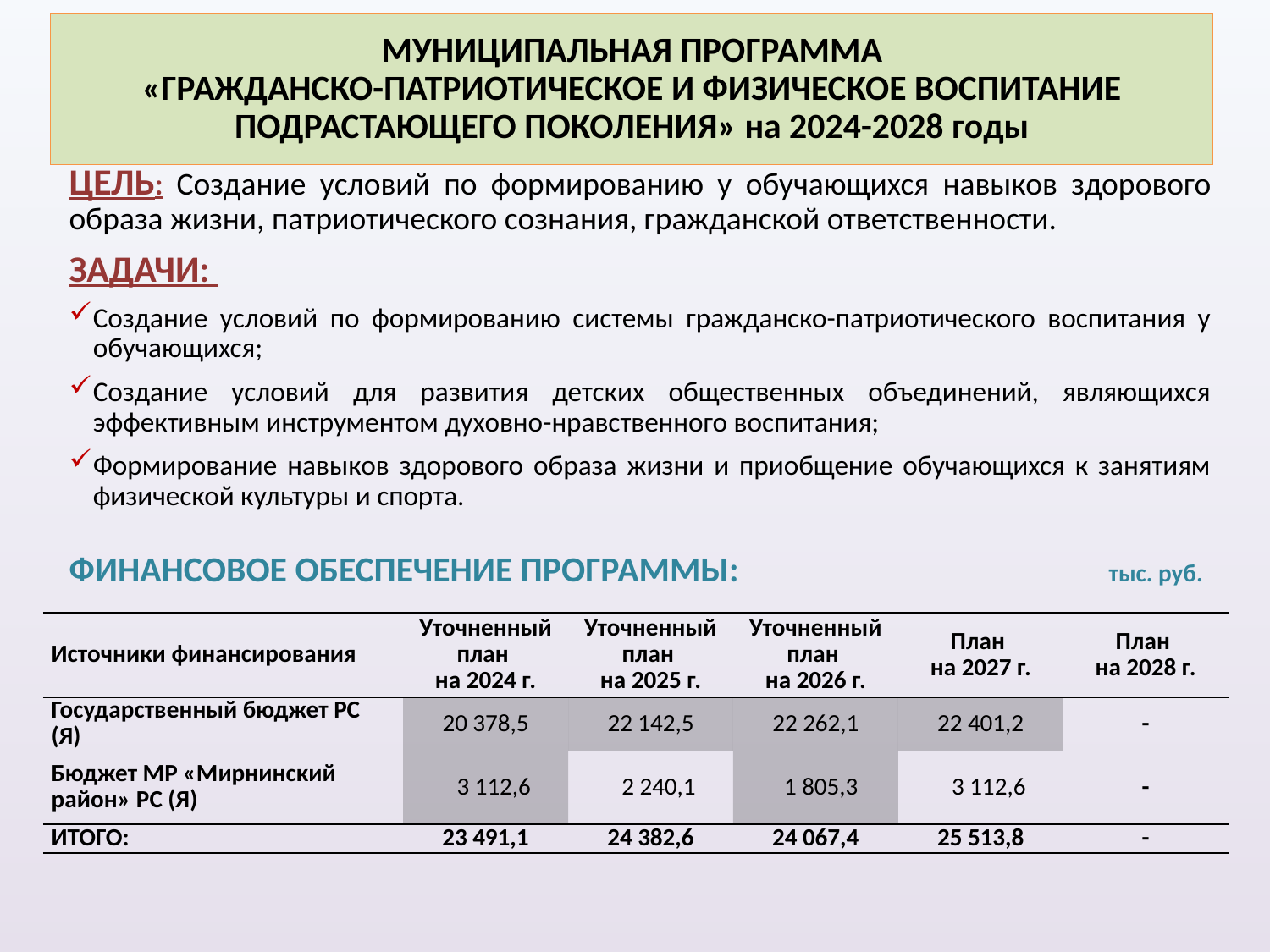

# МУНИЦИПАЛЬНАЯ ПРОГРАММА «ГРАЖДАНСКО-ПАТРИОТИЧЕСКОЕ И ФИЗИЧЕСКОЕ ВОСПИТАНИЕ ПОДРАСТАЮЩЕГО ПОКОЛЕНИЯ» на 2024-2028 годы
ЦЕЛЬ: Создание условий по формированию у обучающихся навыков здорового образа жизни, патриотического сознания, гражданской ответственности.
ЗАДАЧИ:
Создание условий по формированию системы гражданско-патриотического воспитания у обучающихся;
Создание условий для развития детских общественных объединений, являющихся эффективным инструментом духовно-нравственного воспитания;
Формирование навыков здорового образа жизни и приобщение обучающихся к занятиям физической культуры и спорта.
ФИНАНСОВОЕ ОБЕСПЕЧЕНИЕ ПРОГРАММЫ:                                              тыс. руб.

| Источники финансирования | Уточненный план на 2024 г. | Уточненный план на 2025 г. | Уточненный план на 2026 г. | План на 2027 г. | План на 2028 г. |
| --- | --- | --- | --- | --- | --- |
| Государственный бюджет РС (Я) | 20 378,5 | 22 142,5 | 22 262,1 | 22 401,2 | - |
| Бюджет МР «Мирнинский район» РС (Я) | 3 112,6 | 2 240,1 | 1 805,3 | 3 112,6 | - |
| ИТОГО: | 23 491,1 | 24 382,6 | 24 067,4 | 25 513,8 | - |